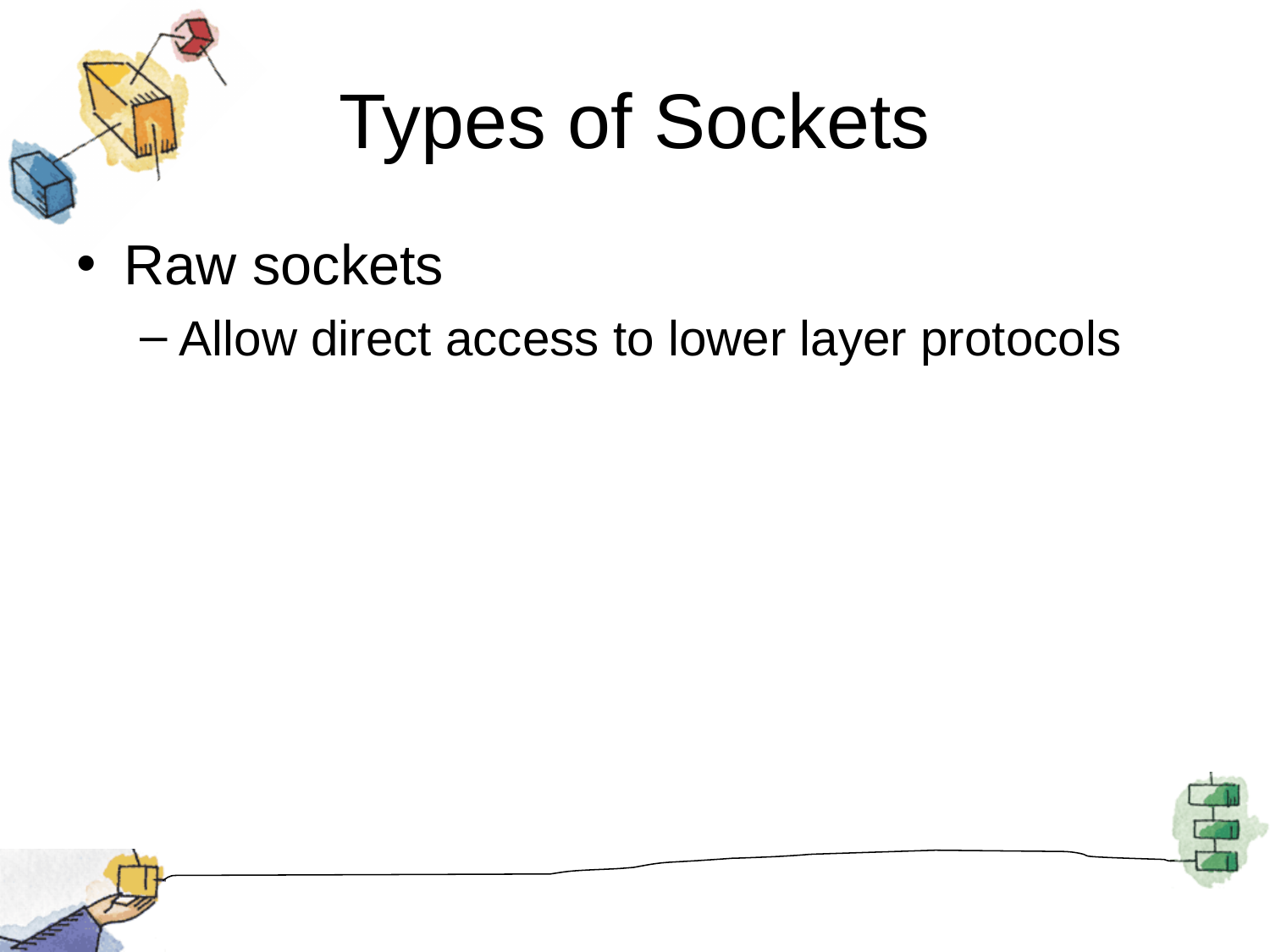

# Types of Sockets
Raw sockets
Allow direct access to lower layer protocols